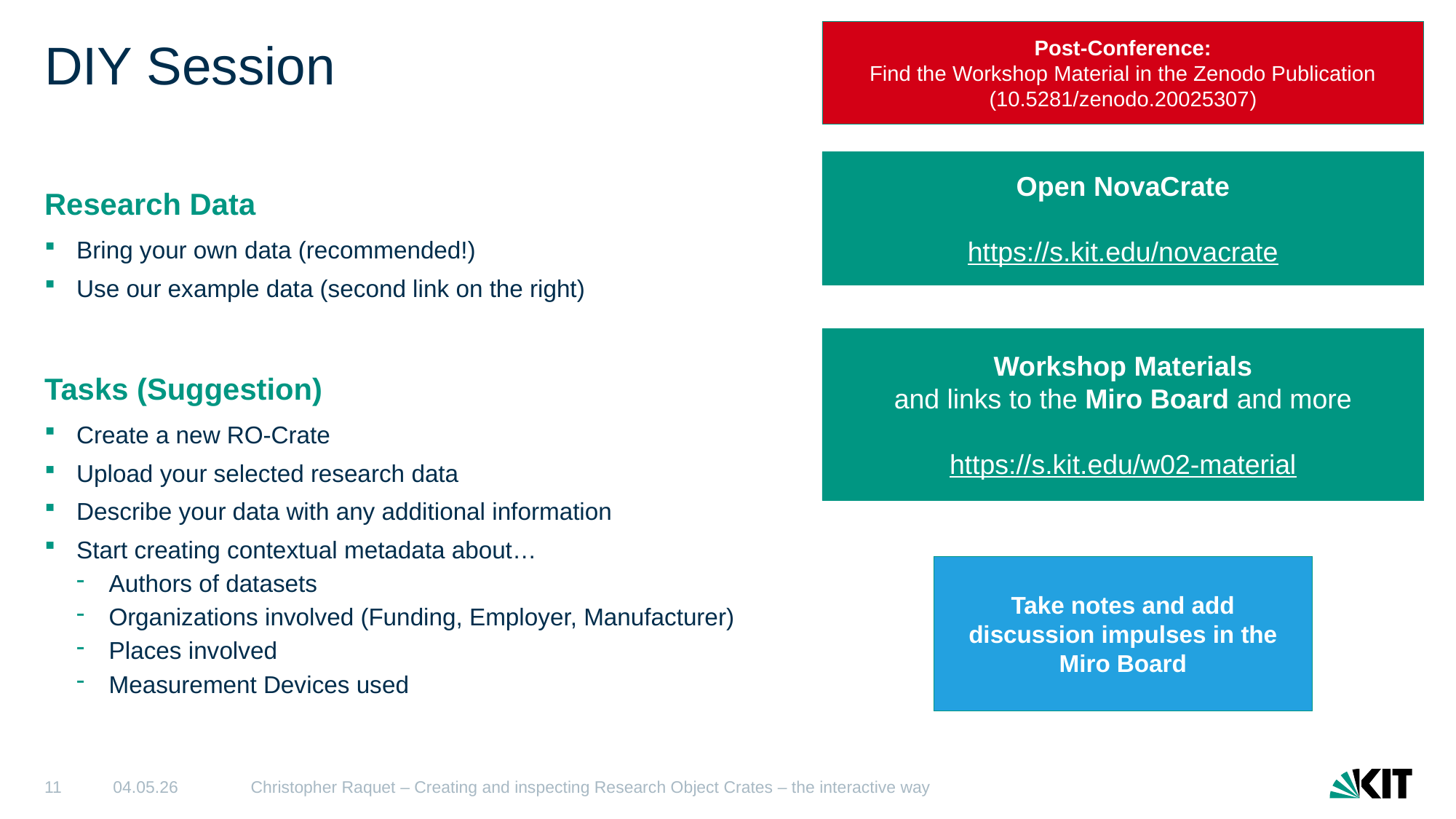

Post-Conference:
Find the Workshop Material in the Zenodo Publication (10.5281/zenodo.20025307)
# DIY Session
Open NovaCrate

https://s.kit.edu/novacrate
Research Data
Bring your own data (recommended!)
Use our example data (second link on the right)

Tasks (Suggestion)
Create a new RO-Crate
Upload your selected research data
Describe your data with any additional information
Start creating contextual metadata about…
Authors of datasets
Organizations involved (Funding, Employer, Manufacturer)
Places involved
Measurement Devices used
Workshop Materials
and links to the Miro Board and more

https://s.kit.edu/w02-material
Take notes and add discussion impulses in the Miro Board
11
04.05.26
Christopher Raquet – Creating and inspecting Research Object Crates – the interactive way